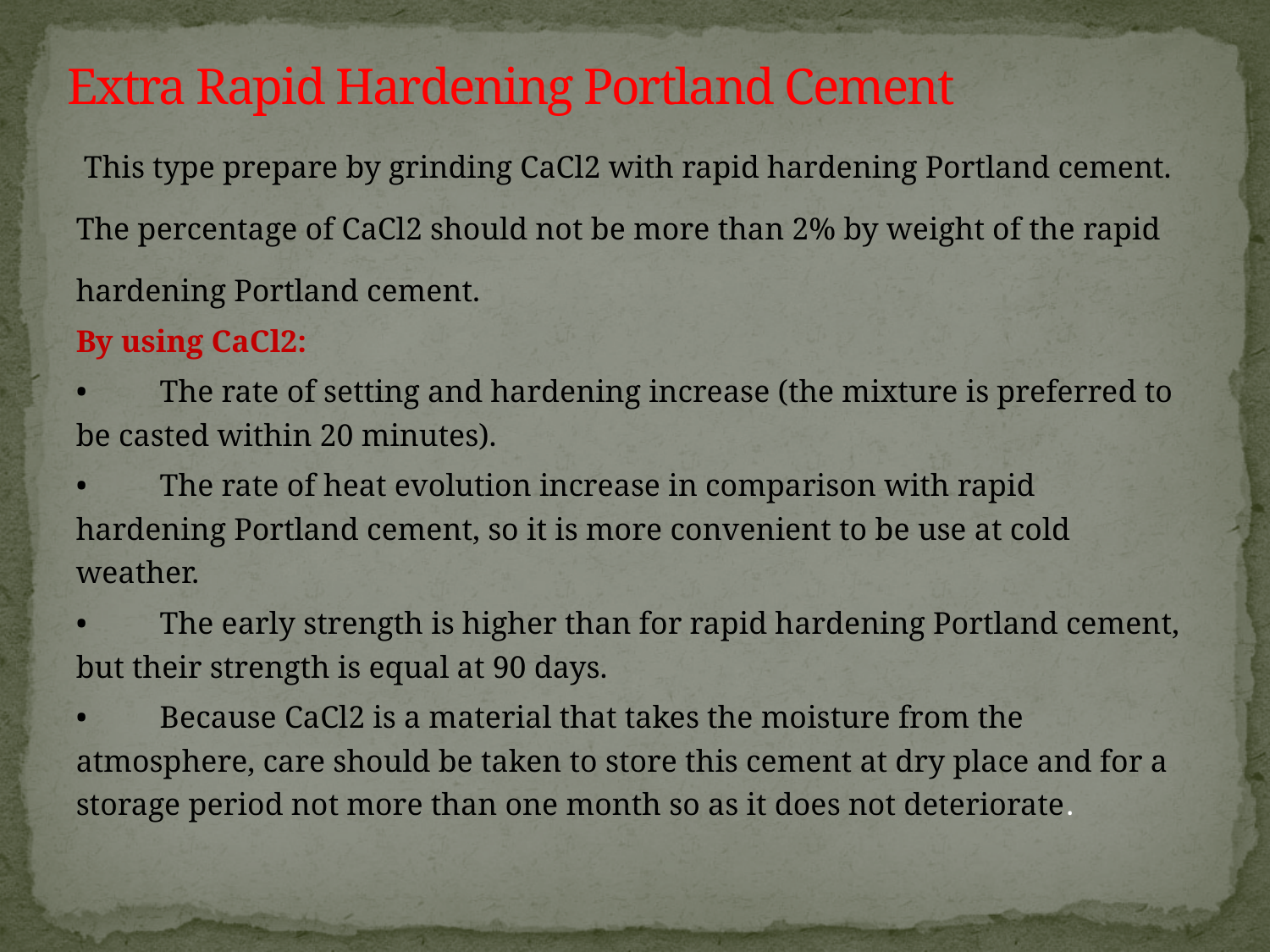

# Extra Rapid Hardening Portland Cement
 This type prepare by grinding CaCl2 with rapid hardening Portland cement. The percentage of CaCl2 should not be more than 2% by weight of the rapid hardening Portland cement.
By using CaCl2:
•	The rate of setting and hardening increase (the mixture is preferred to be casted within 20 minutes).
•	The rate of heat evolution increase in comparison with rapid hardening Portland cement, so it is more convenient to be use at cold weather.
•	The early strength is higher than for rapid hardening Portland cement, but their strength is equal at 90 days.
•	Because CaCl2 is a material that takes the moisture from the atmosphere, care should be taken to store this cement at dry place and for a storage period not more than one month so as it does not deteriorate.